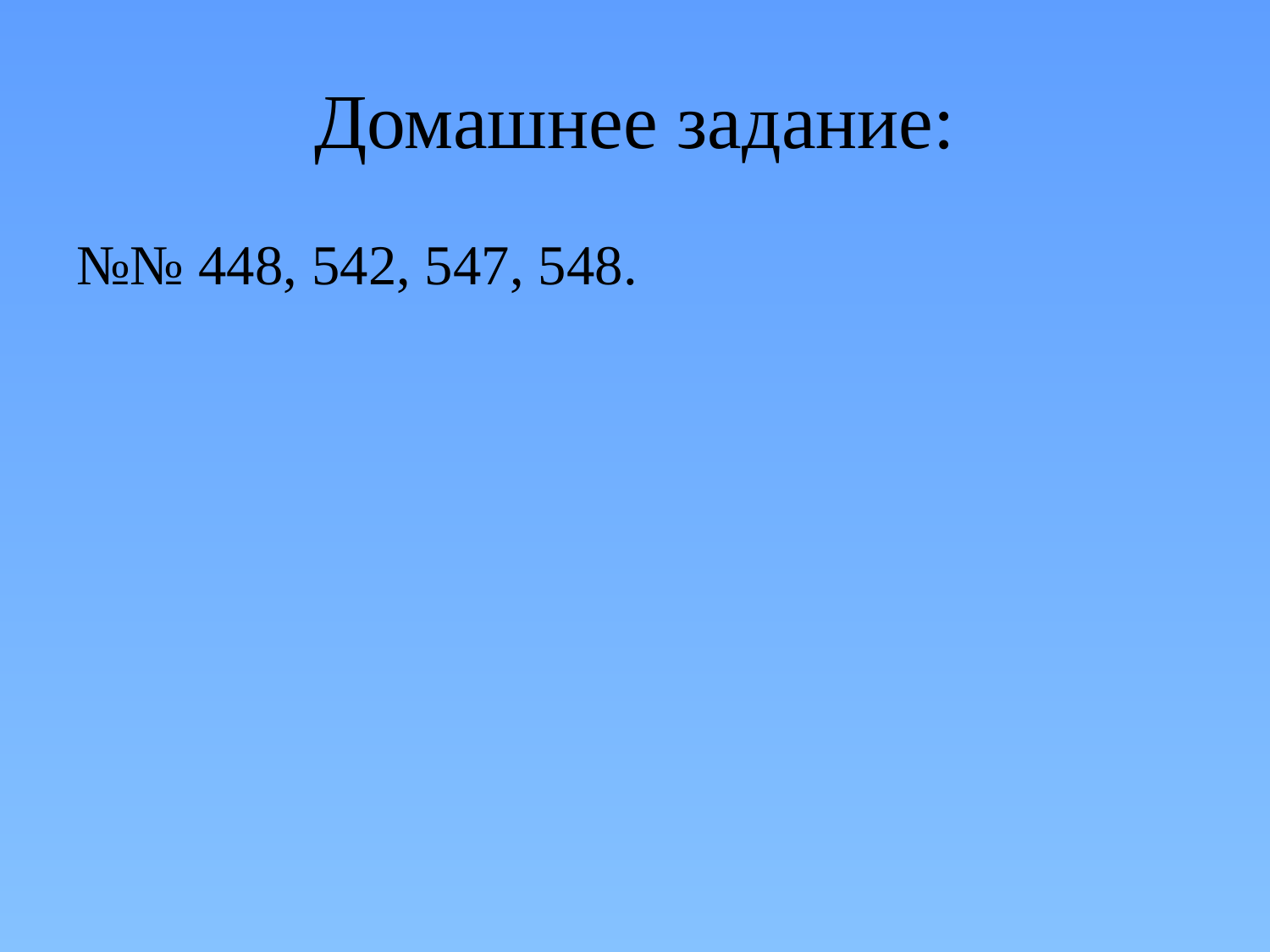

# Домашнее задание:
№№ 448, 542, 547, 548.